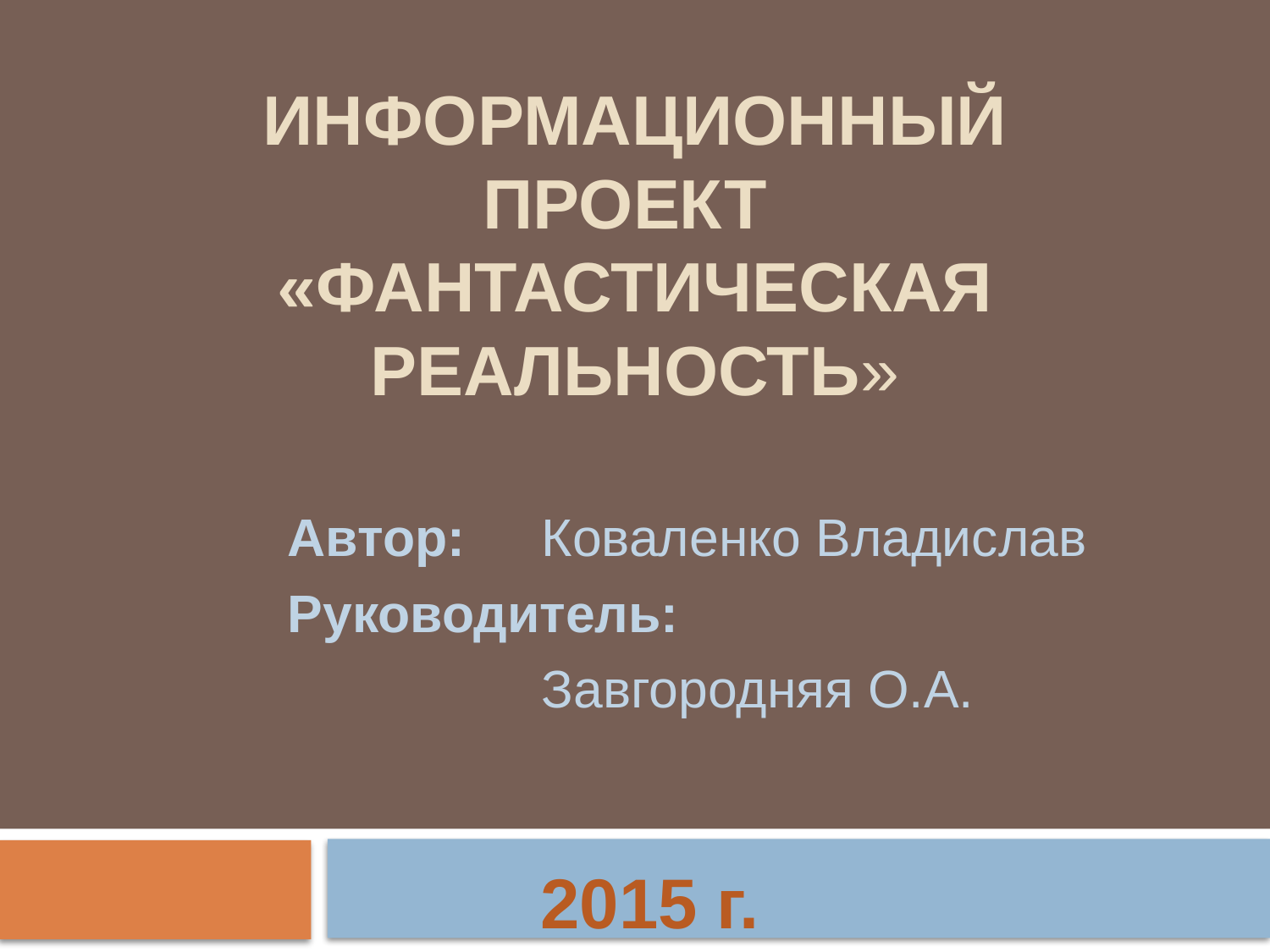

# ИНФОРМАЦИОННЫЙ ПРОЕКТ «ФАНТАСТИЧЕСКАЯ РЕАЛЬНОСТЬ»
Автор: 	Коваленко Владислав
Руководитель:
		Завгородняя О.А.
2015 г.